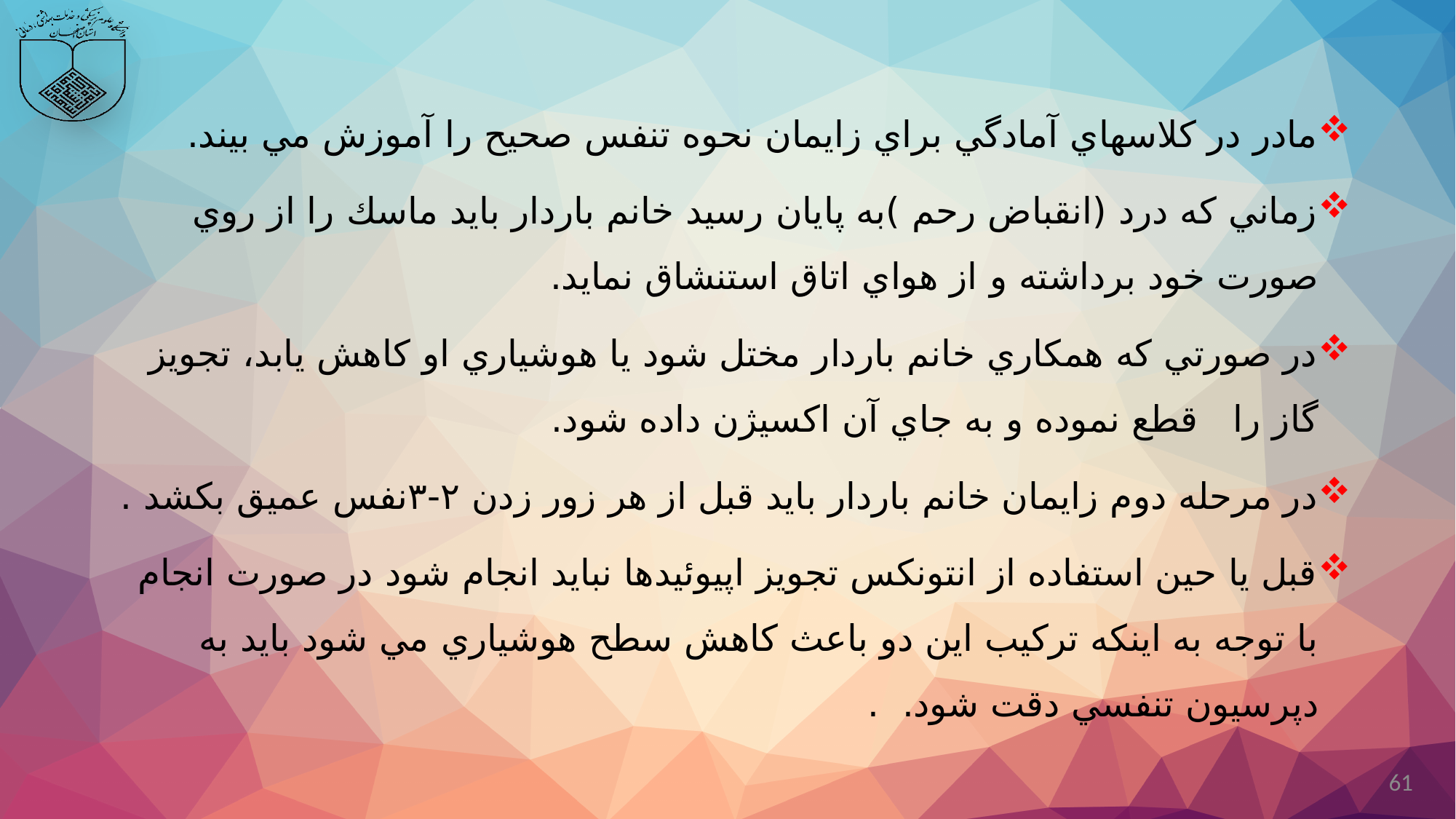

مادر در كلاسهاي آمادگي براي زايمان نحوه تنفس صحيح را آموزش مي بيند.
زماني كه درد (انقباض رحم )به پايان رسيد خانم باردار بايد ماسك را از روي صورت خود برداشته و از هواي اتاق استنشاق نمايد.
در صورتي كه همكاري خانم باردار مختل شود يا هوشياري او كاهش يابد، تجويز گاز را   قطع نموده و به جاي آن اكسيژن داده شود.
در مرحله دوم زايمان خانم باردار بايد قبل از هر زور زدن ۲-۳نفس عميق بكشد .
قبل يا حين استفاده از انتونكس تجويز اپيوئيدها نبايد انجام شود در صورت انجام با توجه به اينكه تركيب اين دو باعث كاهش سطح هوشياري مي شود باید به دپرسيون تنفسي دقت شود.  .
61